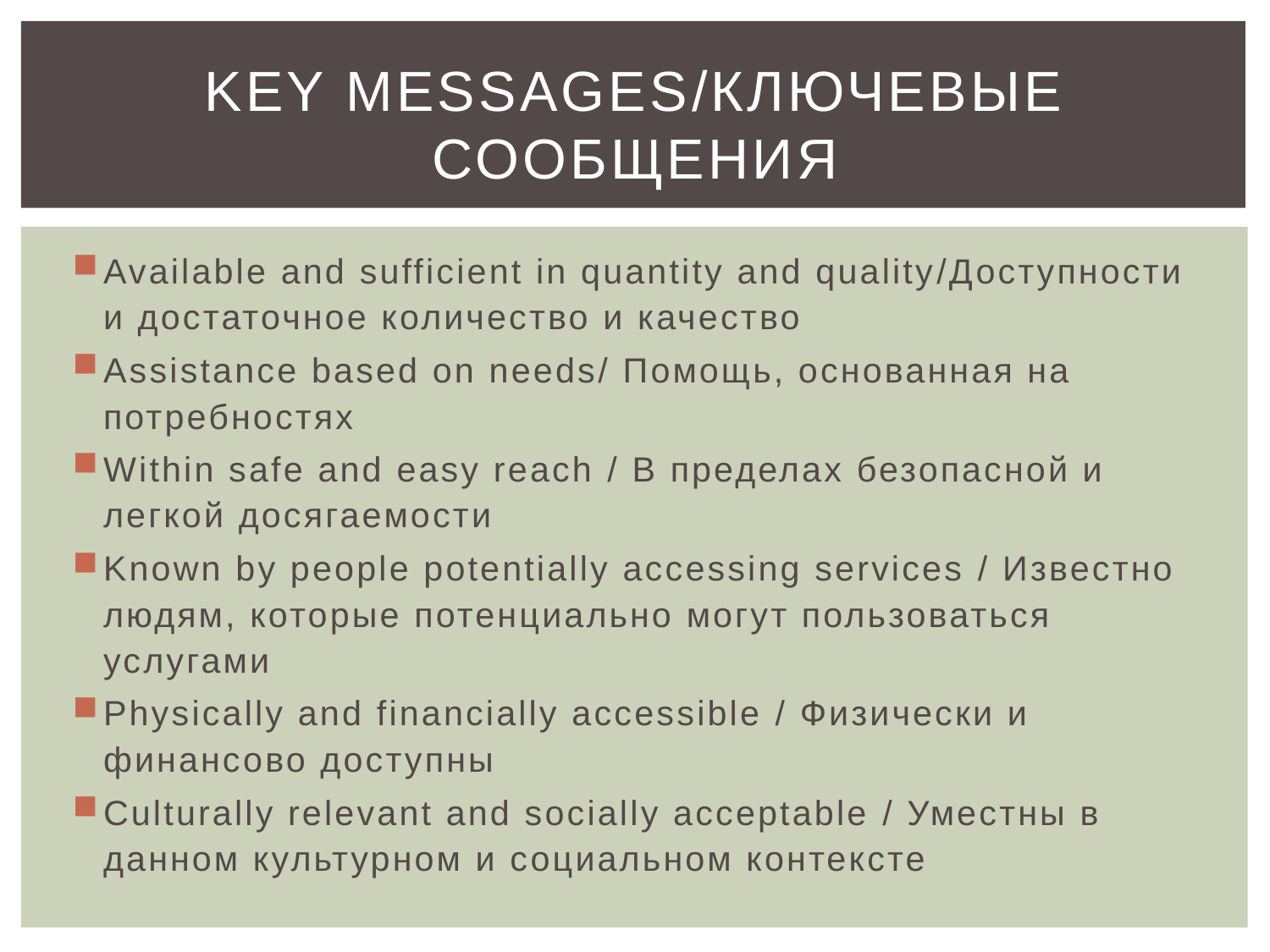

# Key messages/ключевые сообщения
Available and sufficient in quantity and quality/Доступности и достаточное количество и качество
Assistance based on needs/ Помощь, основанная на потребностях
Within safe and easy reach / В пределах безопасной и легкой досягаемости
Known by people potentially accessing services / Известно людям, которые потенциально могут пользоваться услугами
Physically and financially accessible / Физически и финансово доступны
Culturally relevant and socially acceptable / Уместны в данном культурном и социальном контексте